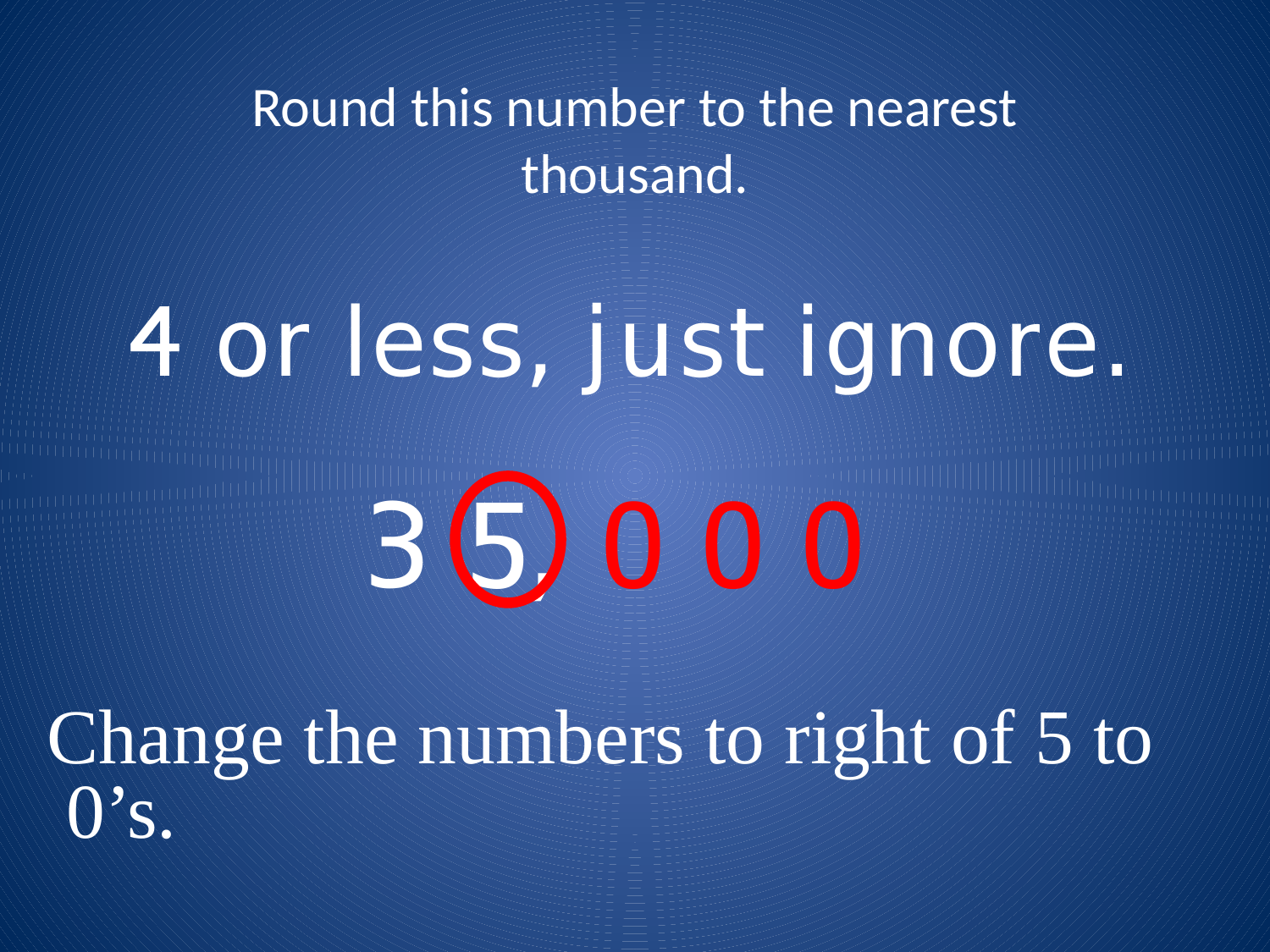

# Round this number to the nearest thousand.
4 or less, just ignore.

 3 5, 0 0 0

Change the numbers to right of 5 to
 0’s.